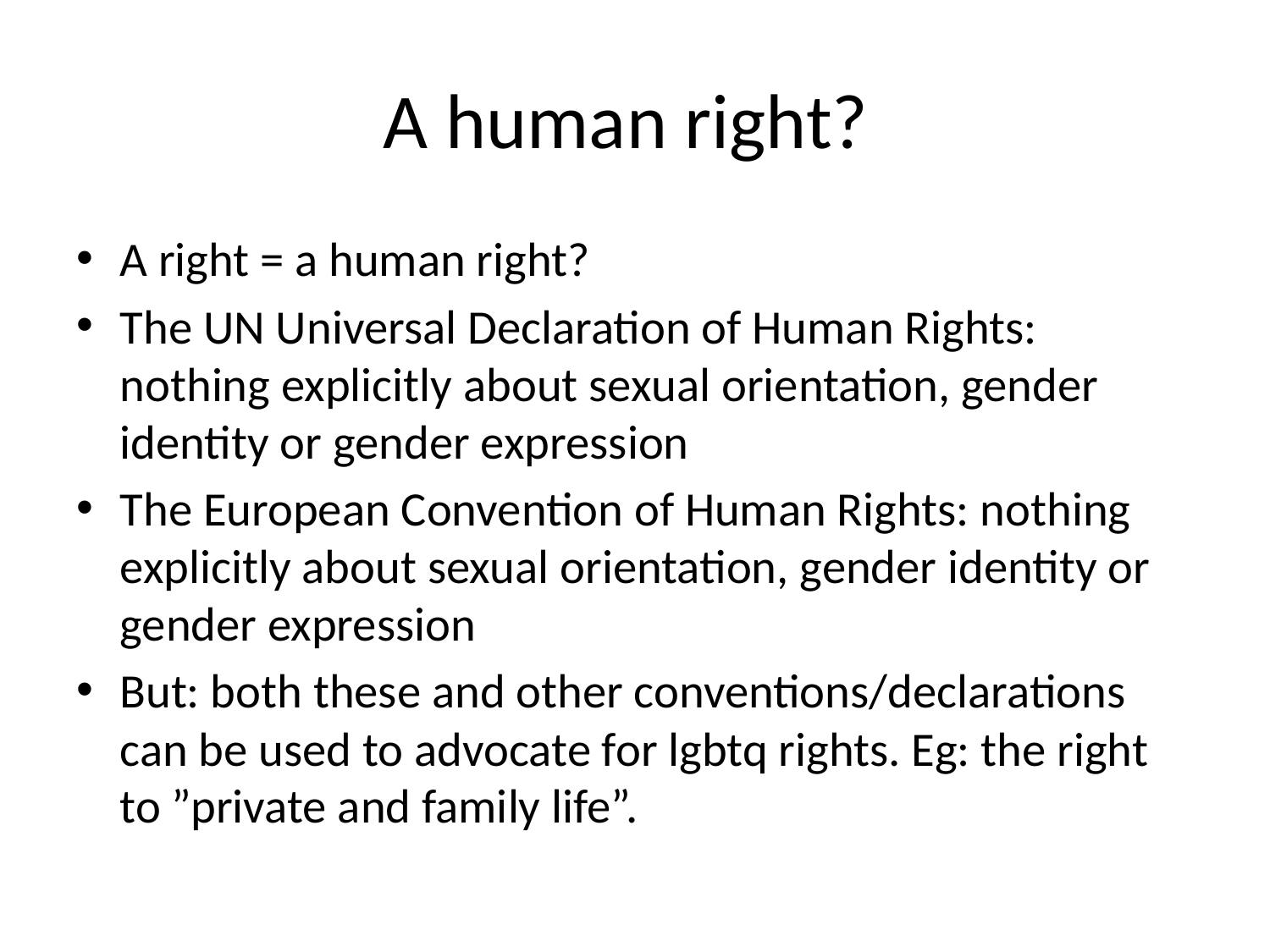

# A human right?
A right = a human right?
The UN Universal Declaration of Human Rights: nothing explicitly about sexual orientation, gender identity or gender expression
The European Convention of Human Rights: nothing explicitly about sexual orientation, gender identity or gender expression
But: both these and other conventions/declarations can be used to advocate for lgbtq rights. Eg: the right to ”private and family life”.